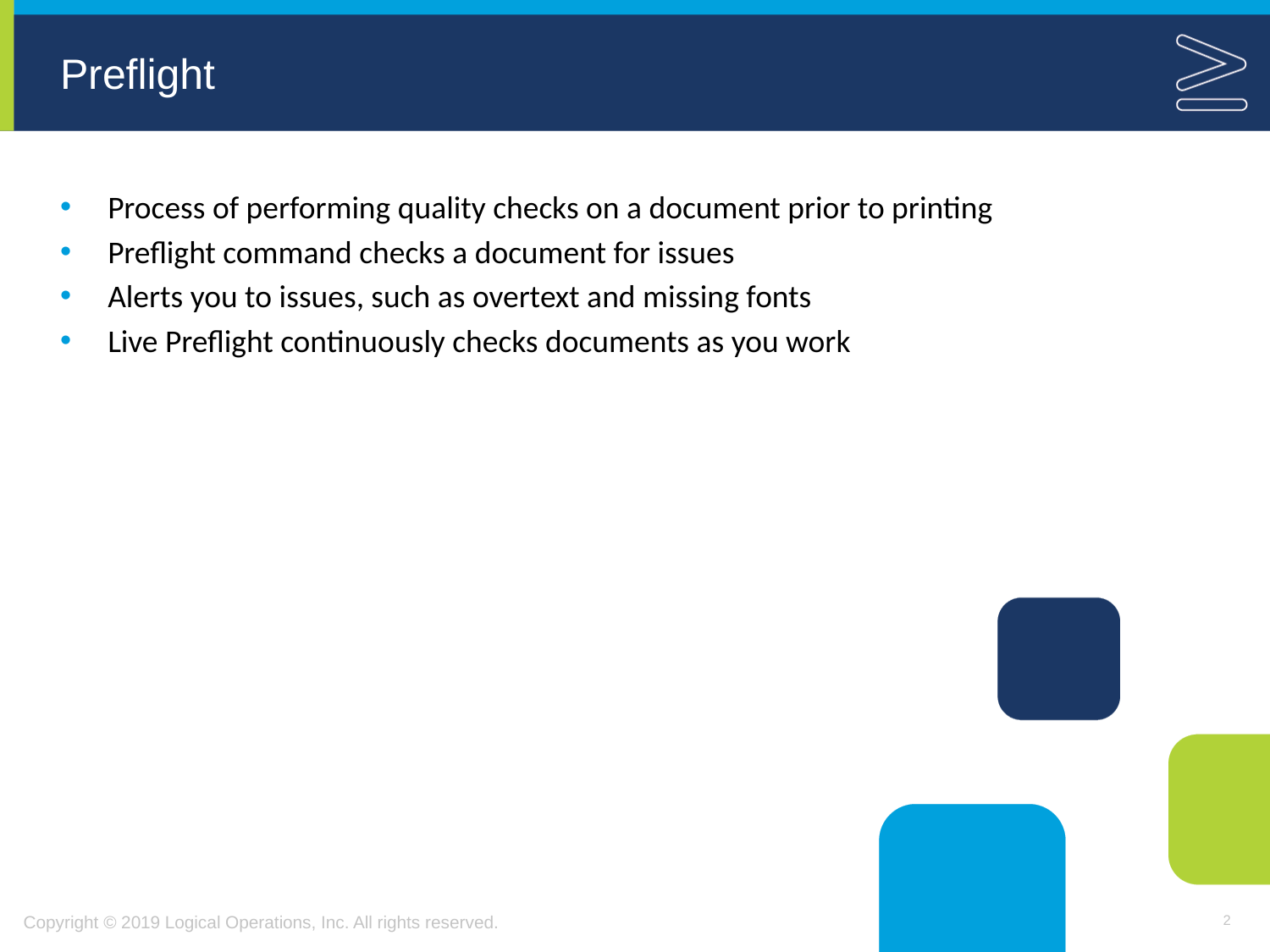

# Preflight
Process of performing quality checks on a document prior to printing
Preflight command checks a document for issues
Alerts you to issues, such as overtext and missing fonts
Live Preflight continuously checks documents as you work
2